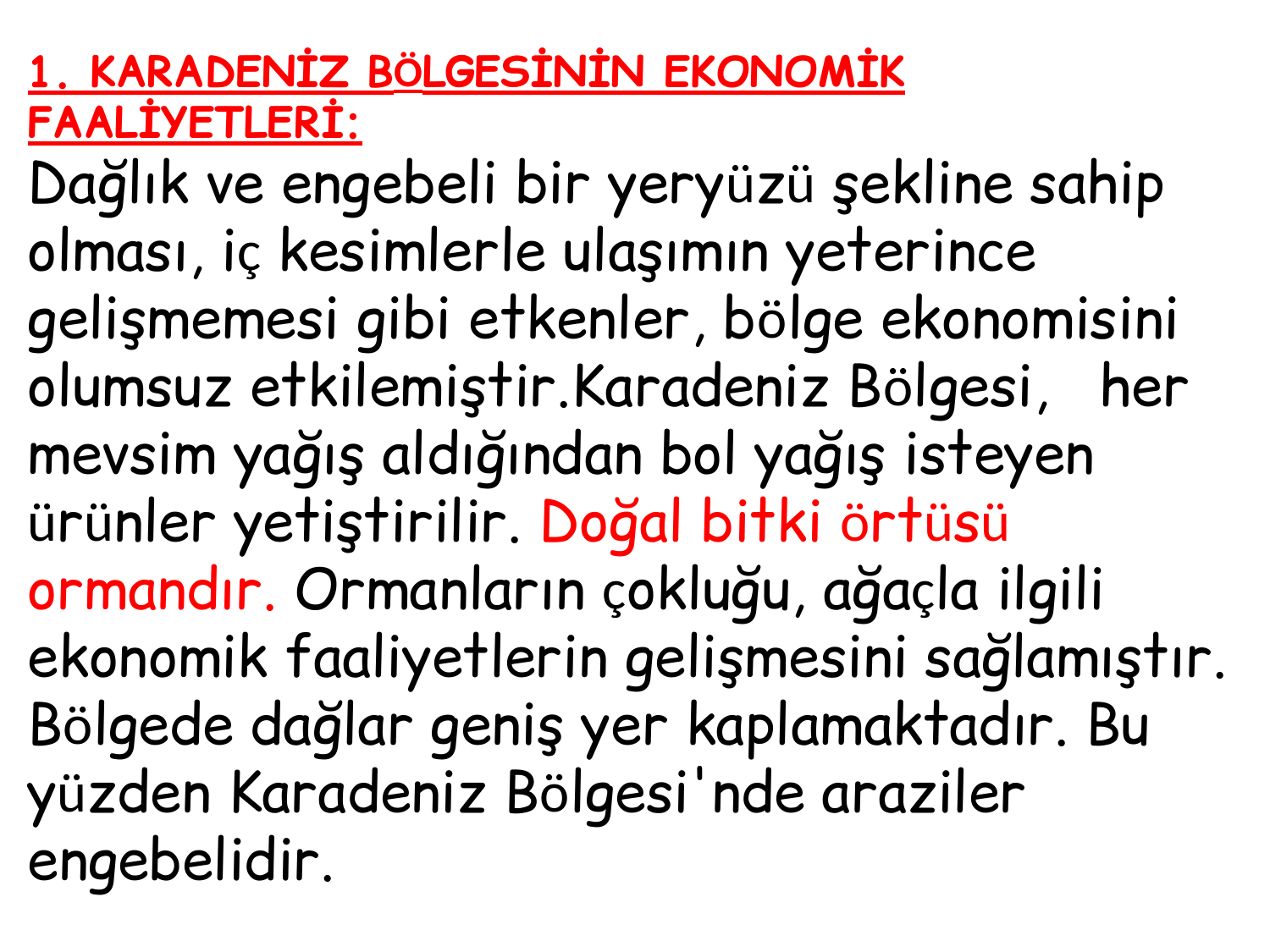

1. KARADENİZ BÖLGESİNİN EKONOMİK FAALİYETLERİ:
Dağlık ve engebeli bir yeryüzü şekline sahip olması, iç kesimlerle ulaşımın yeterince gelişmemesi gibi etkenler, bölge ekonomisini olumsuz etkilemiştir.Karadeniz Bölgesi,   her mevsim yağış aldığından bol yağış isteyen ürünler yetiştirilir. Doğal bitki örtüsü ormandır. Ormanların çokluğu, ağaçla ilgili ekonomik faaliyetlerin gelişmesini sağlamıştır.
Bölgede dağlar geniş yer kaplamaktadır. Bu yüzden Karadeniz Bölgesi'nde araziler engebelidir.